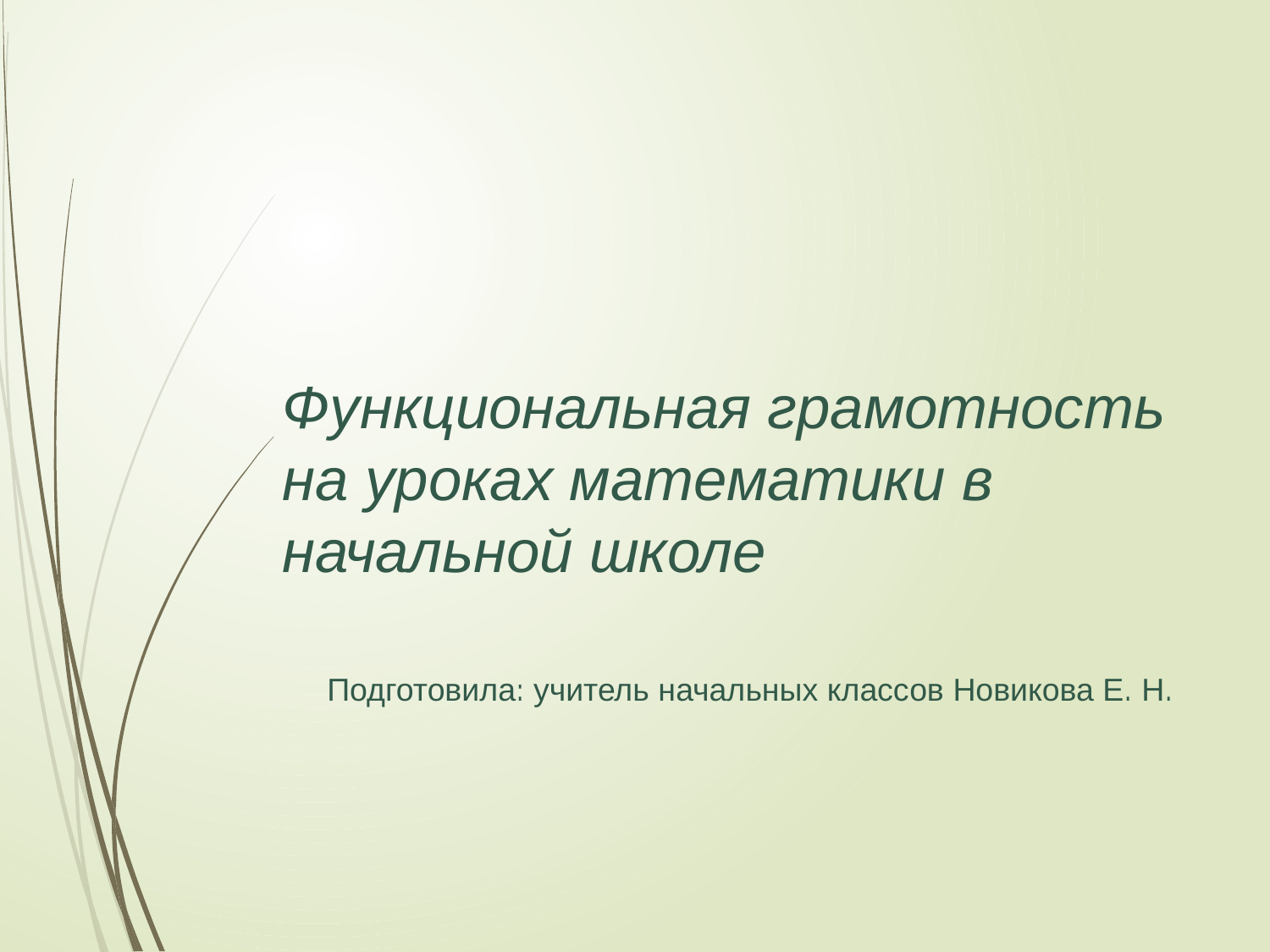

# Функциональная грамотность на уроках математики в начальной школе
Подготовила: учитель начальных классов Новикова Е. Н.